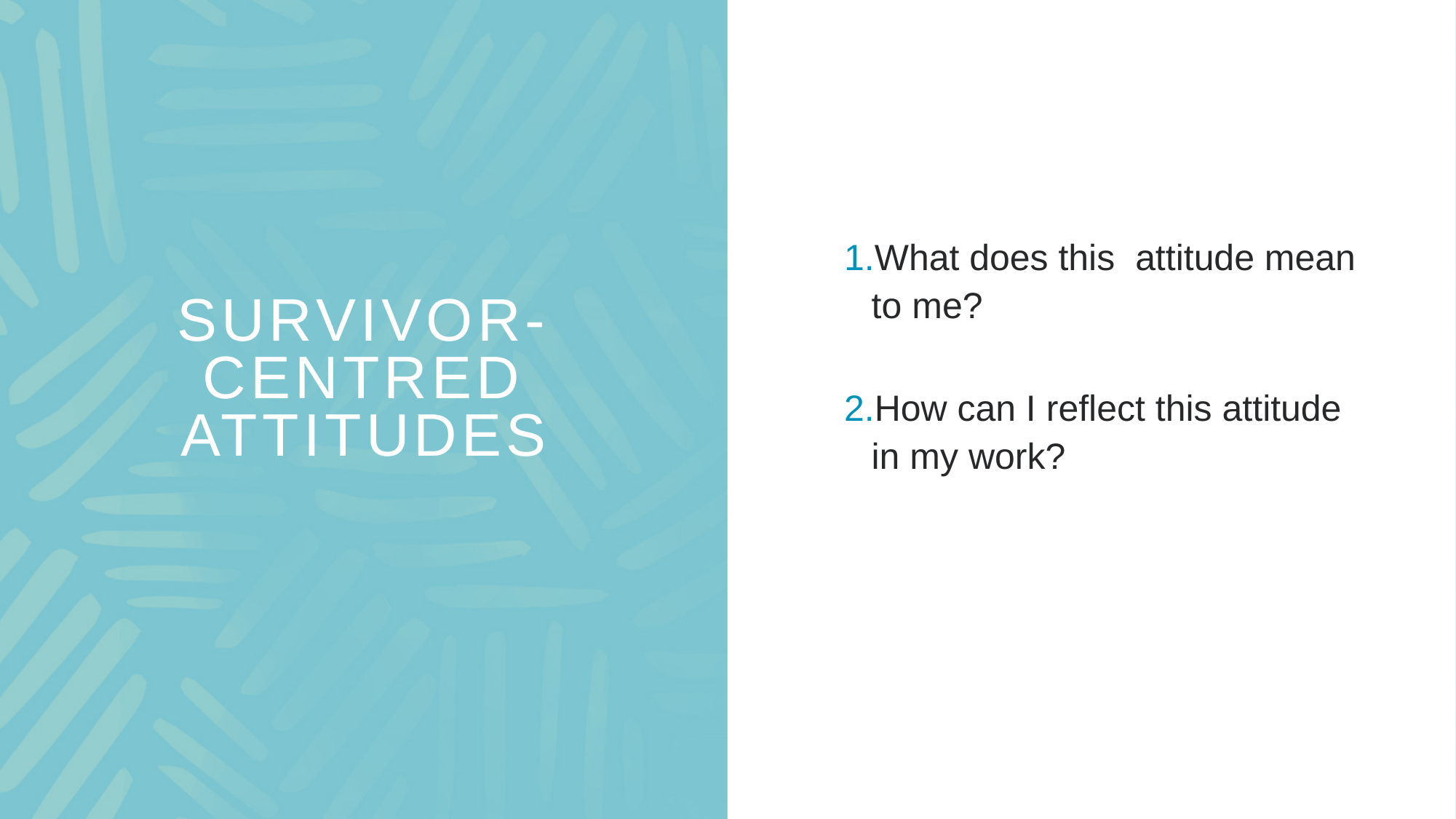

What does this  attitude mean to me?
How can I reflect this attitude in my work?

# Survivor-Centred Attitudes